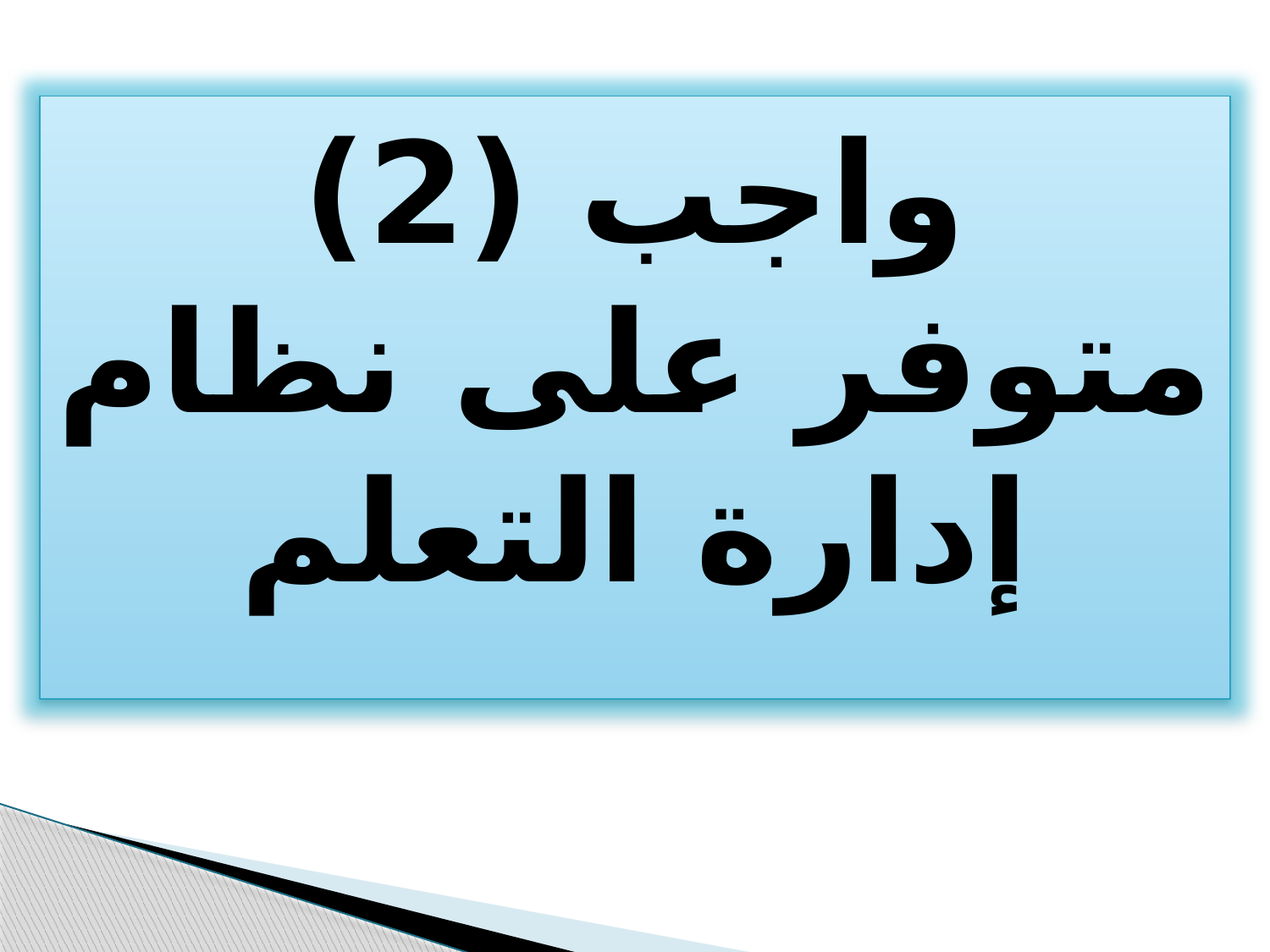

واجب (2)
متوفر على نظام إدارة التعلم